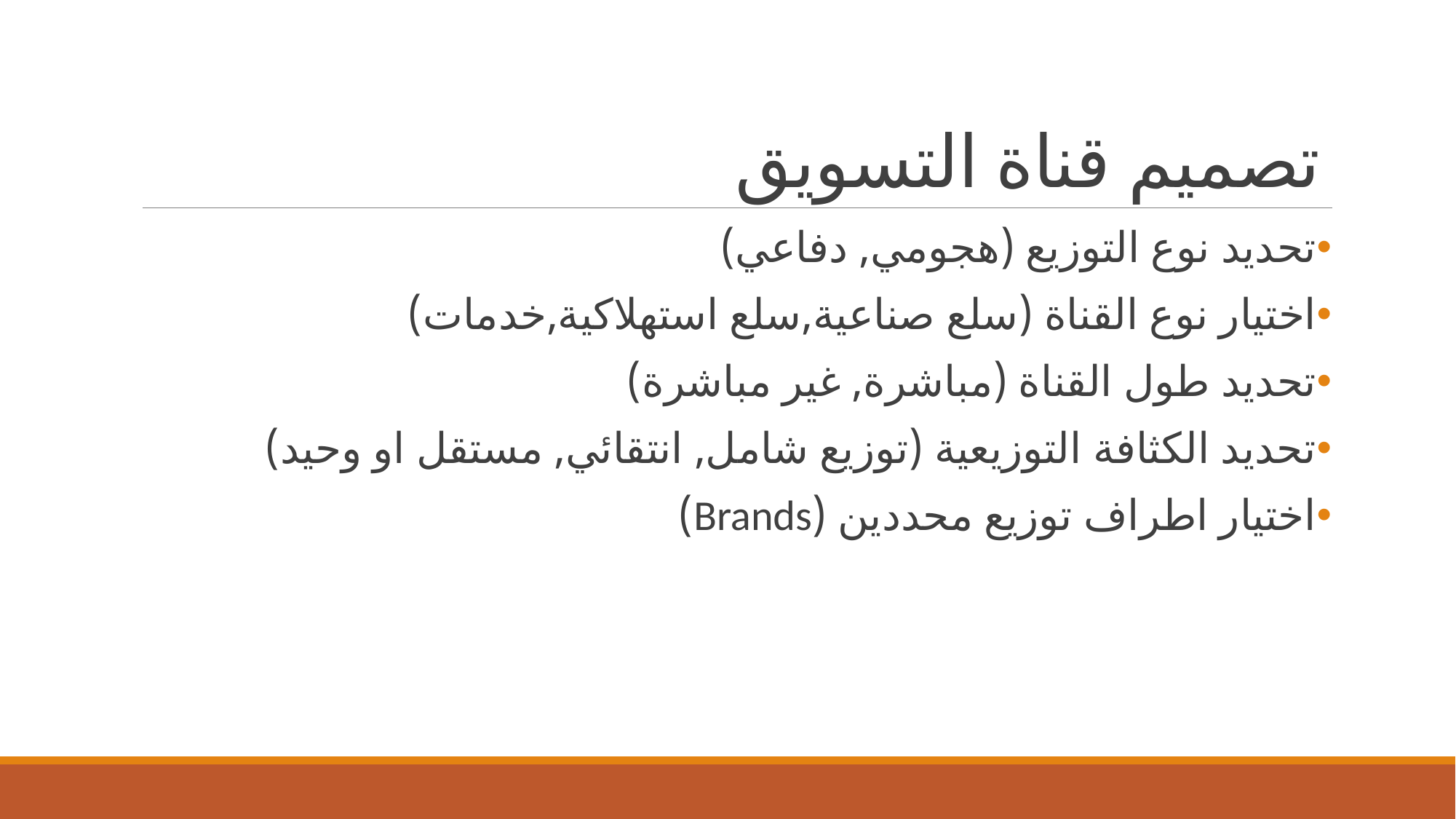

# تصميم قناة التسويق
تحديد نوع التوزيع (هجومي, دفاعي)
اختيار نوع القناة (سلع صناعية,سلع استهلاكية,خدمات)
تحديد طول القناة (مباشرة, غير مباشرة)
تحديد الكثافة التوزيعية (توزيع شامل, انتقائي, مستقل او وحيد)
اختيار اطراف توزيع محددين (Brands)